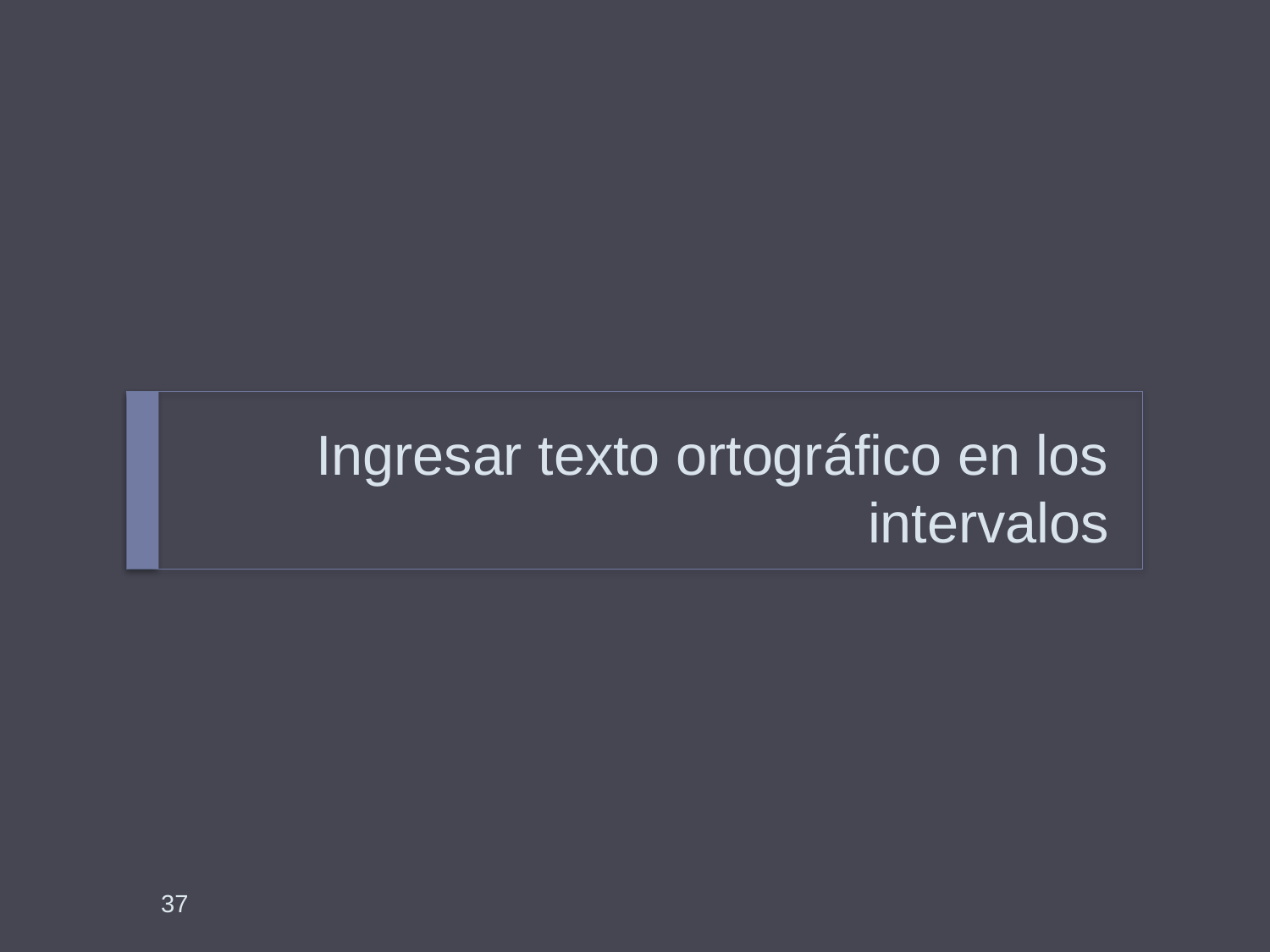

# Ingresar texto ortográfico en los intervalos
37